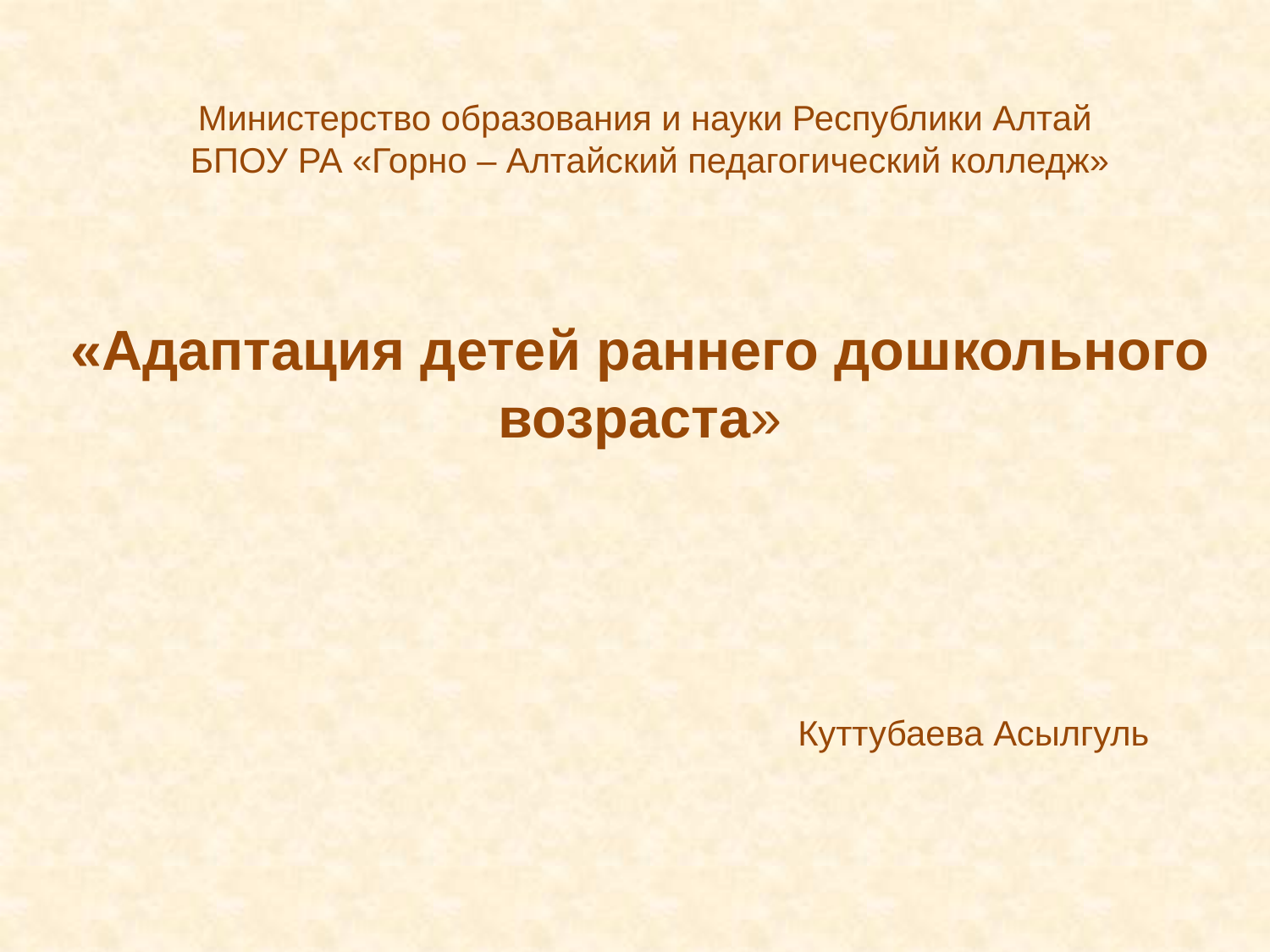

Министерство образования и науки Республики Алтай
БПОУ РА «Горно – Алтайский педагогический колледж»
«Адаптация детей раннего дошкольного возраста»
Куттубаева Асылгуль